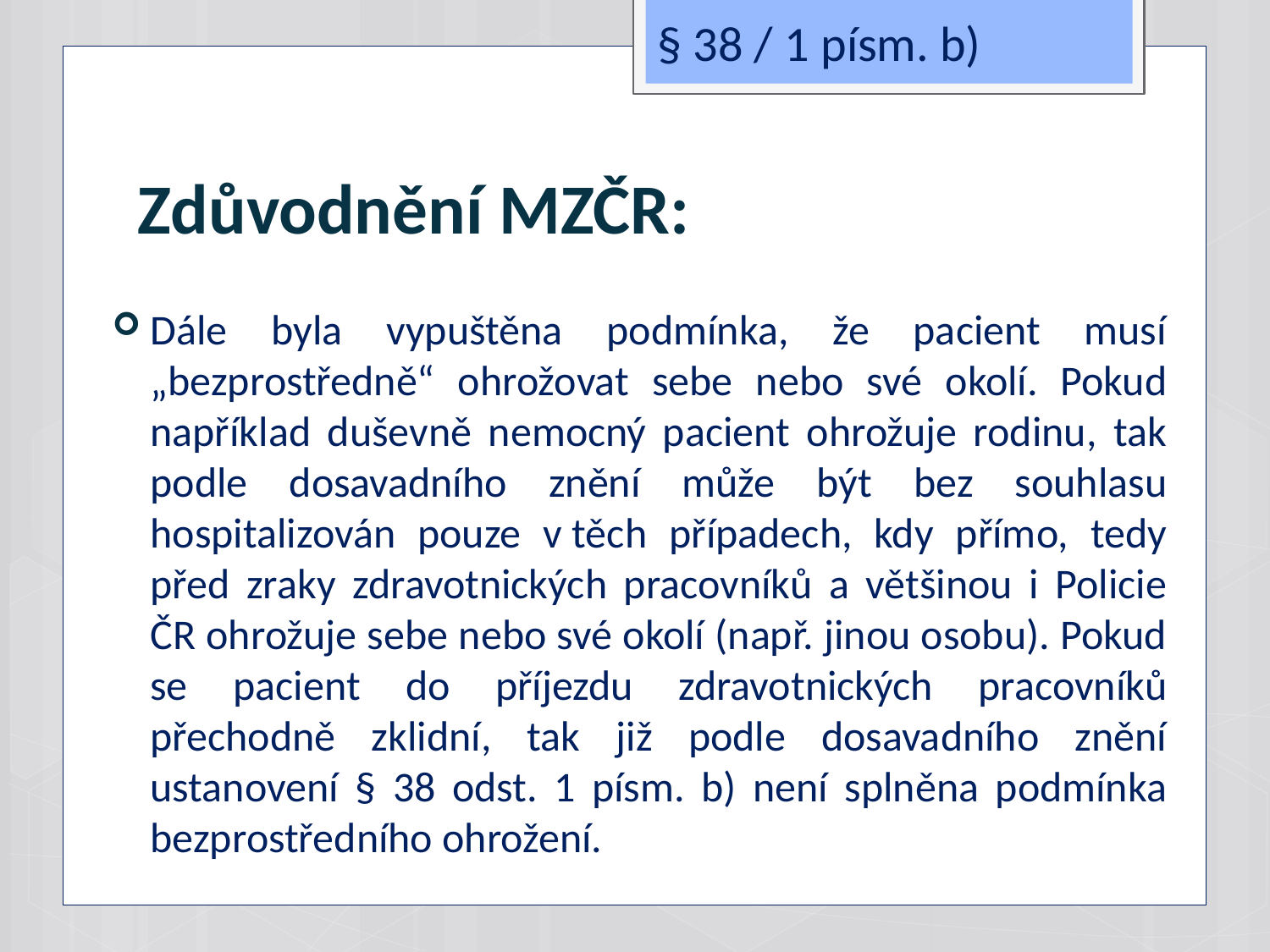

§ 38 / 1 písm. b)
# Zdůvodnění MZČR:
Dále byla vypuštěna podmínka, že pacient musí „bezprostředně“ ohrožovat sebe nebo své okolí. Pokud například duševně nemocný pacient ohrožuje rodinu, tak podle dosavadního znění může být bez souhlasu hospitalizován pouze v těch případech, kdy přímo, tedy před zraky zdravotnických pracovníků a většinou i Policie ČR ohrožuje sebe nebo své okolí (např. jinou osobu). Pokud se pacient do příjezdu zdravotnických pracovníků přechodně zklidní, tak již podle dosavadního znění ustanovení § 38 odst. 1 písm. b) není splněna podmínka bezprostředního ohrožení.